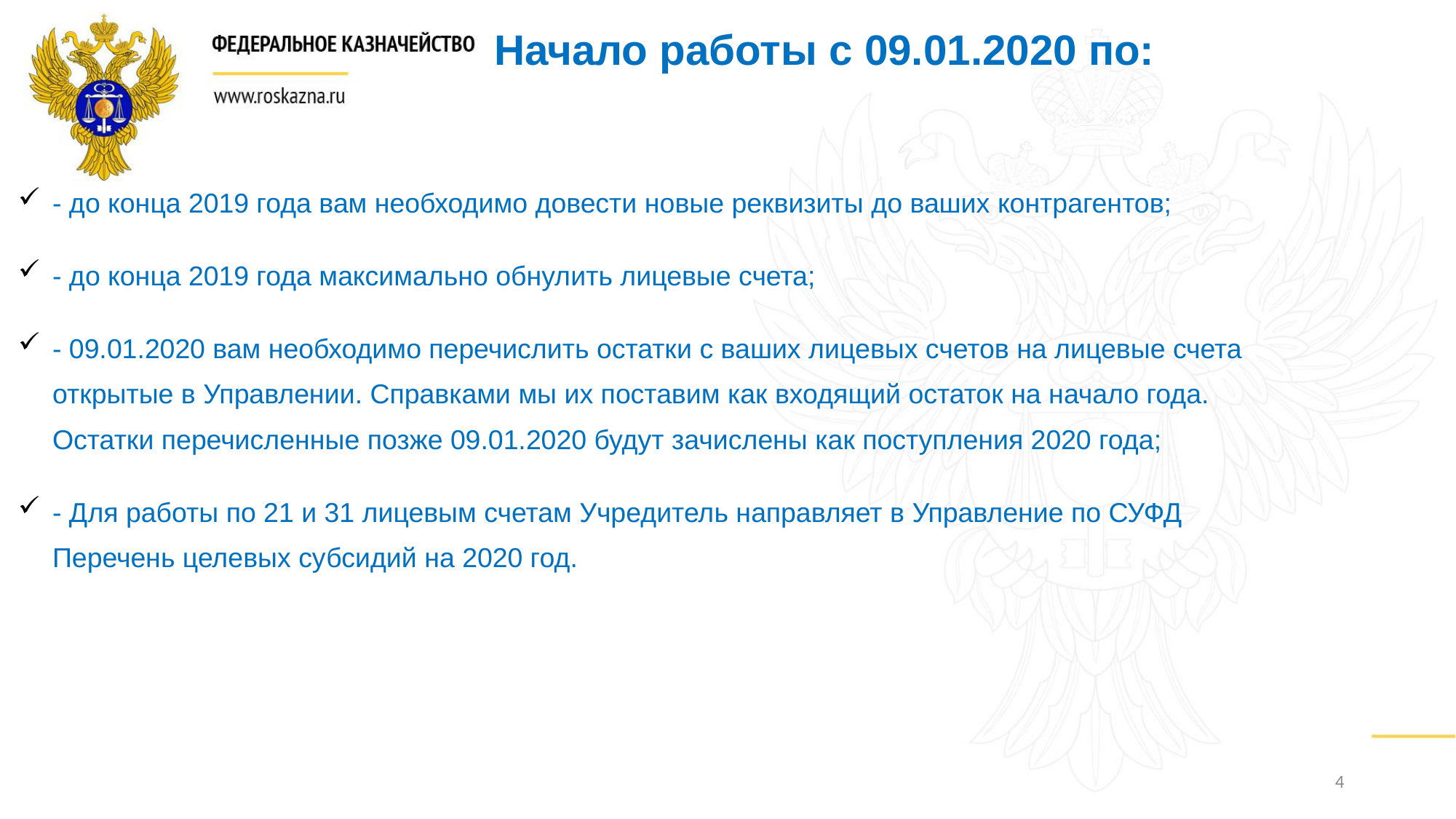

Начало работы с 09.01.2020 по:
- до конца 2019 года вам необходимо довести новые реквизиты до ваших контрагентов;
- до конца 2019 года максимально обнулить лицевые счета;
- 09.01.2020 вам необходимо перечислить остатки с ваших лицевых счетов на лицевые счета открытые в Управлении. Справками мы их поставим как входящий остаток на начало года. Остатки перечисленные позже 09.01.2020 будут зачислены как поступления 2020 года;
- Для работы по 21 и 31 лицевым счетам Учредитель направляет в Управление по СУФД Перечень целевых субсидий на 2020 год.
4